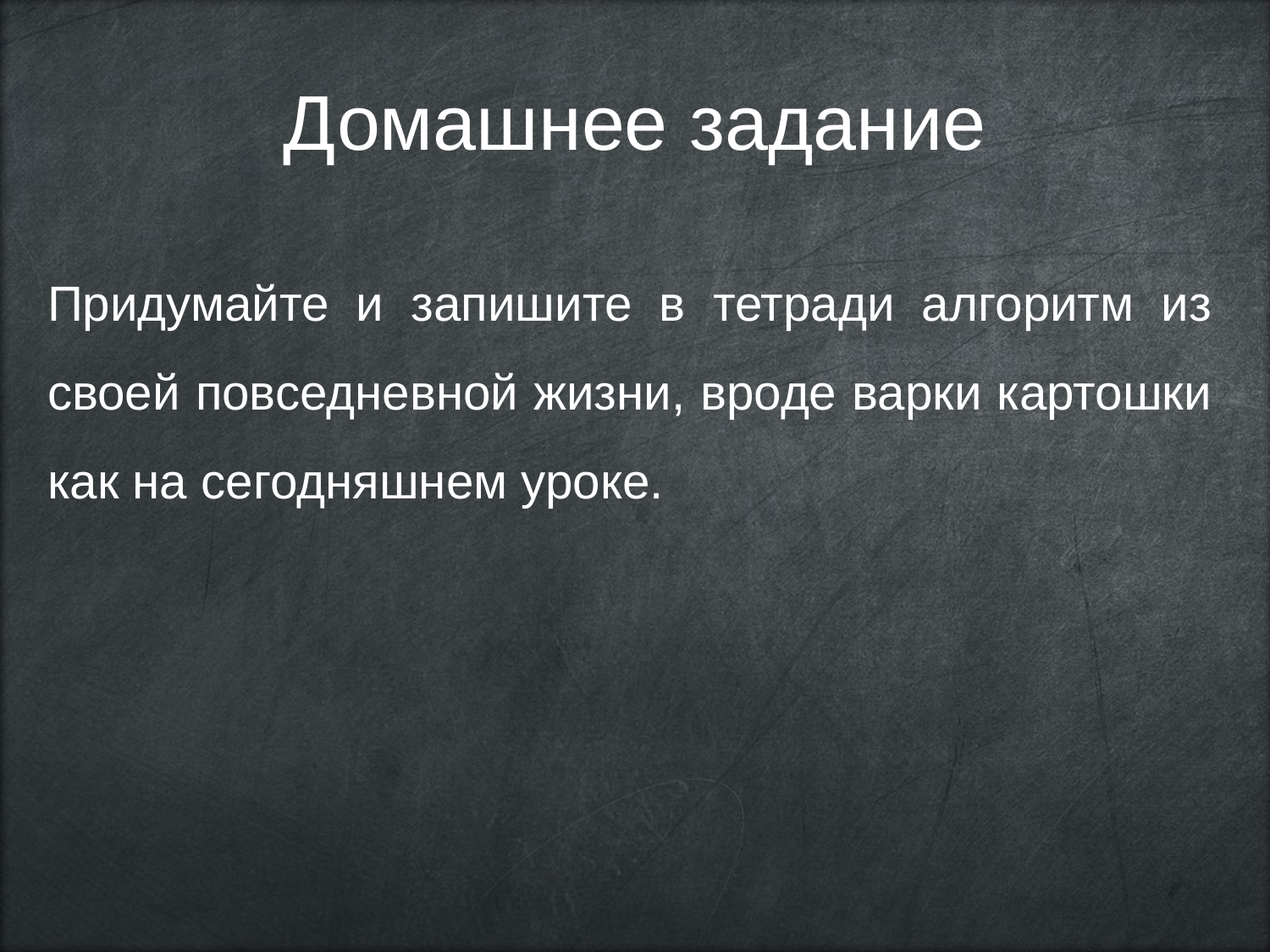

Домашнее задание
Придумайте и запишите в тетради алгоритм из своей повседневной жизни, вроде варки картошки как на сегодняшнем уроке.